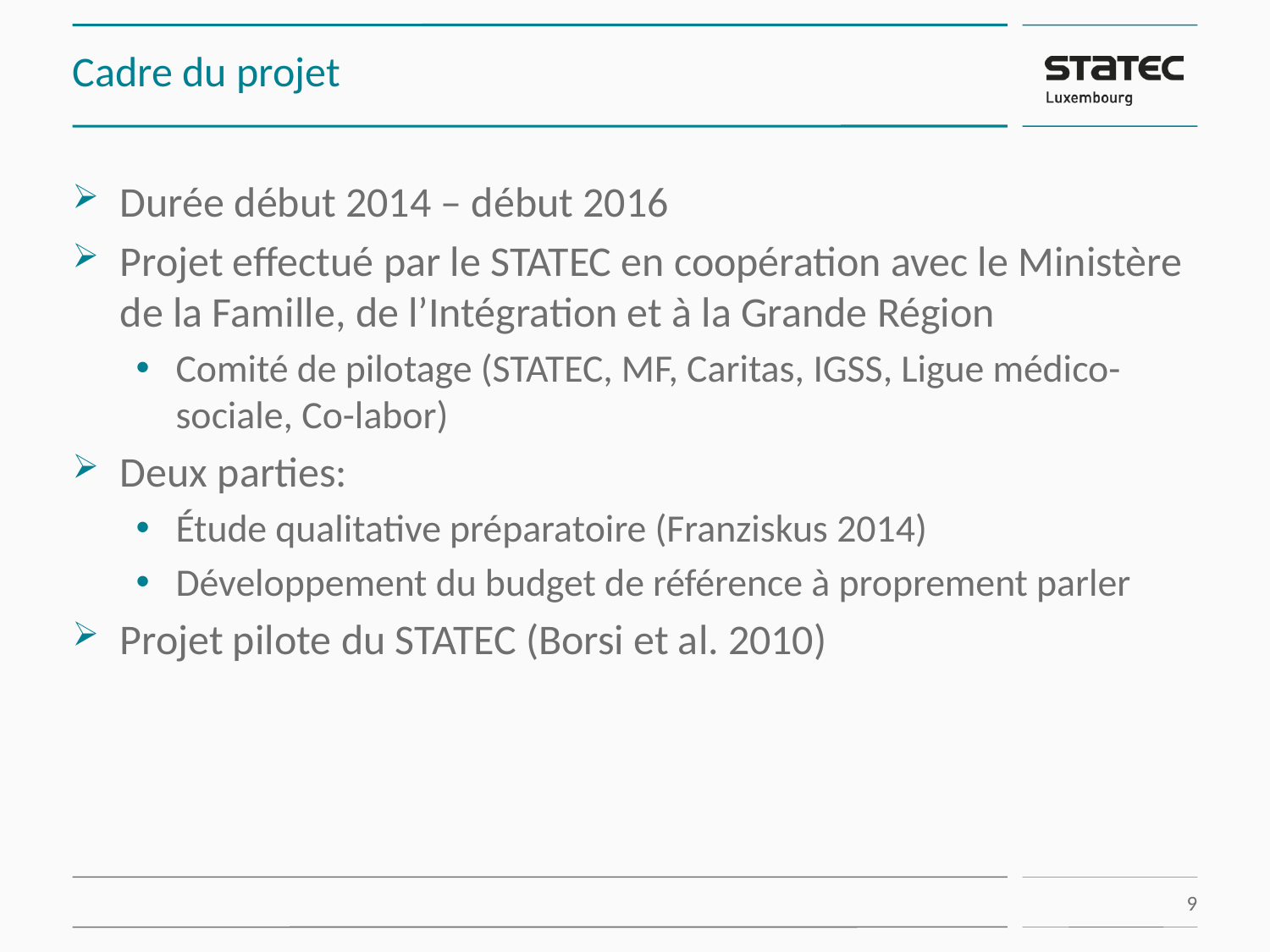

# Cadre du projet
Durée début 2014 – début 2016
Projet effectué par le STATEC en coopération avec le Ministère de la Famille, de l’Intégration et à la Grande Région
Comité de pilotage (STATEC, MF, Caritas, IGSS, Ligue médico-sociale, Co-labor)
Deux parties:
Étude qualitative préparatoire (Franziskus 2014)
Développement du budget de référence à proprement parler
Projet pilote du STATEC (Borsi et al. 2010)

9